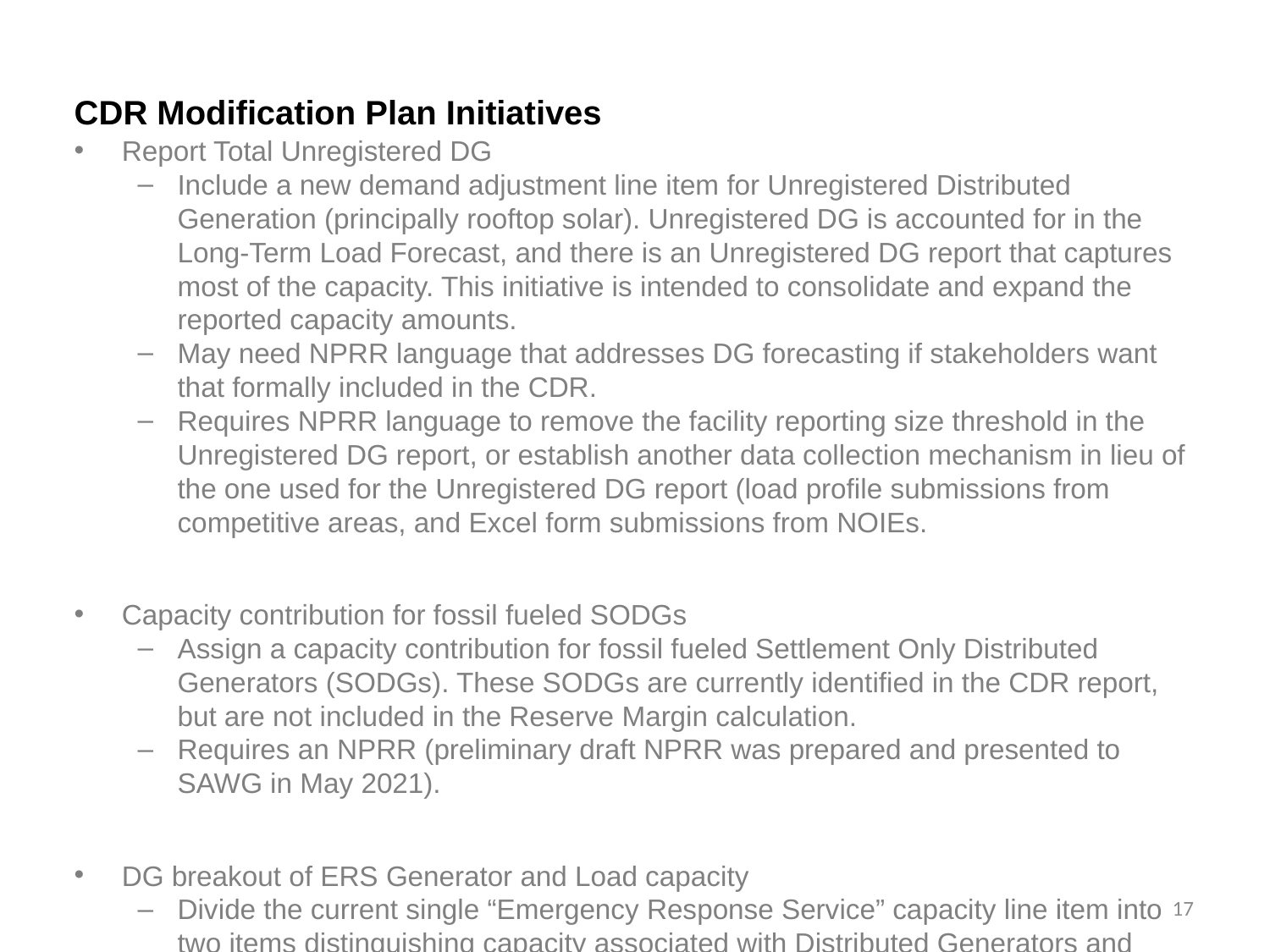

# CDR Modification Plan Initiatives
Report Total Unregistered DG
Include a new demand adjustment line item for Unregistered Distributed Generation (principally rooftop solar). Unregistered DG is accounted for in the Long-Term Load Forecast, and there is an Unregistered DG report that captures most of the capacity. This initiative is intended to consolidate and expand the reported capacity amounts.
May need NPRR language that addresses DG forecasting if stakeholders want that formally included in the CDR.
Requires NPRR language to remove the facility reporting size threshold in the Unregistered DG report, or establish another data collection mechanism in lieu of the one used for the Unregistered DG report (load profile submissions from competitive areas, and Excel form submissions from NOIEs.

Capacity contribution for fossil fueled SODGs
Assign a capacity contribution for fossil fueled Settlement Only Distributed Generators (SODGs). These SODGs are currently identified in the CDR report, but are not included in the Reserve Margin calculation.
Requires an NPRR (preliminary draft NPRR was prepared and presented to SAWG in May 2021).

DG breakout of ERS Generator and Load capacity
Divide the current single “Emergency Response Service” capacity line item into two items distinguishing capacity associated with Distributed Generators and Load Resources.
May require NPRR

17